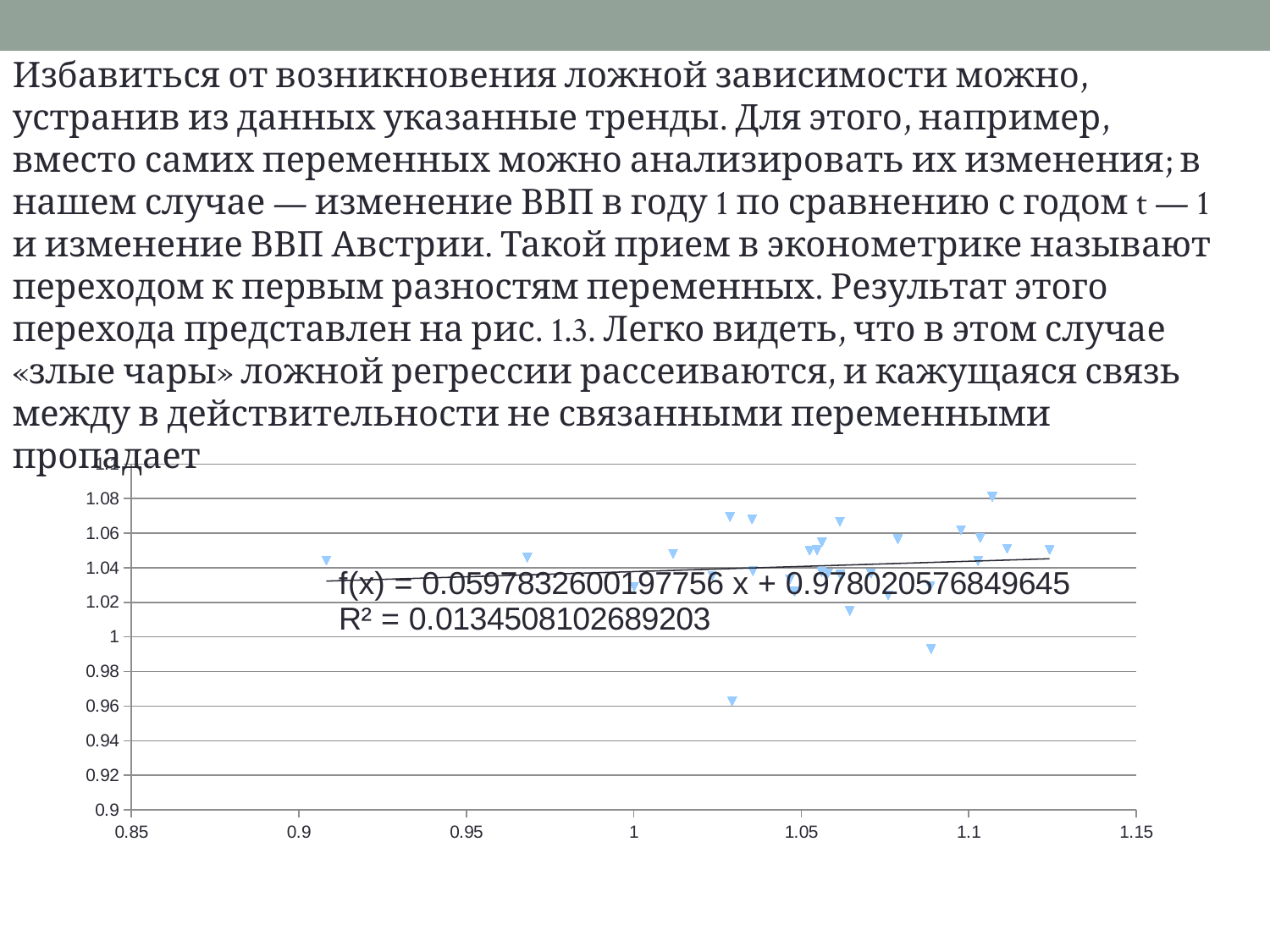

Избавиться от возникновения ложной зависимости можно, устранив из данных указанные тренды. Для этого, например, вместо самих переменных можно анализировать их изменения; в нашем случае — изменение ВВП в году 1 по сравнению с годом t — 1 и изменение ВВП Австрии. Такой прием в эконометрике называют переходом к первым разностям переменных. Результат этого перехода представлен на рис. 1.3. Легко видеть, что в этом случае «злые чары» ложной регрессии рассеиваются, и кажущаяся связь между в действительности не связанными переменными пропадает

### Chart

| Category |  |  |
|---|---|---|